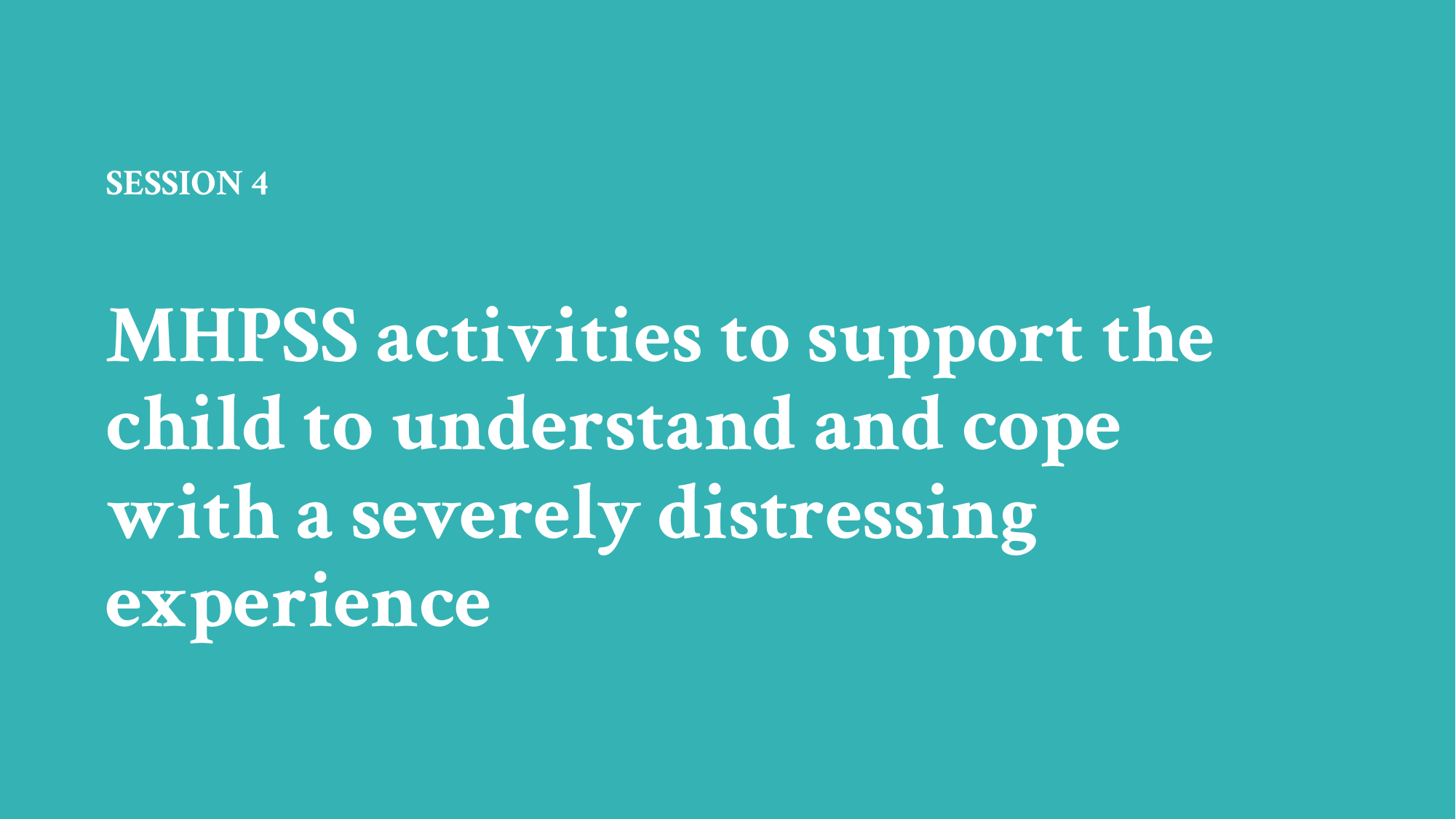

# SESSION 4 MHPSS activities to support the child to understand and cope with a severely distressing experience